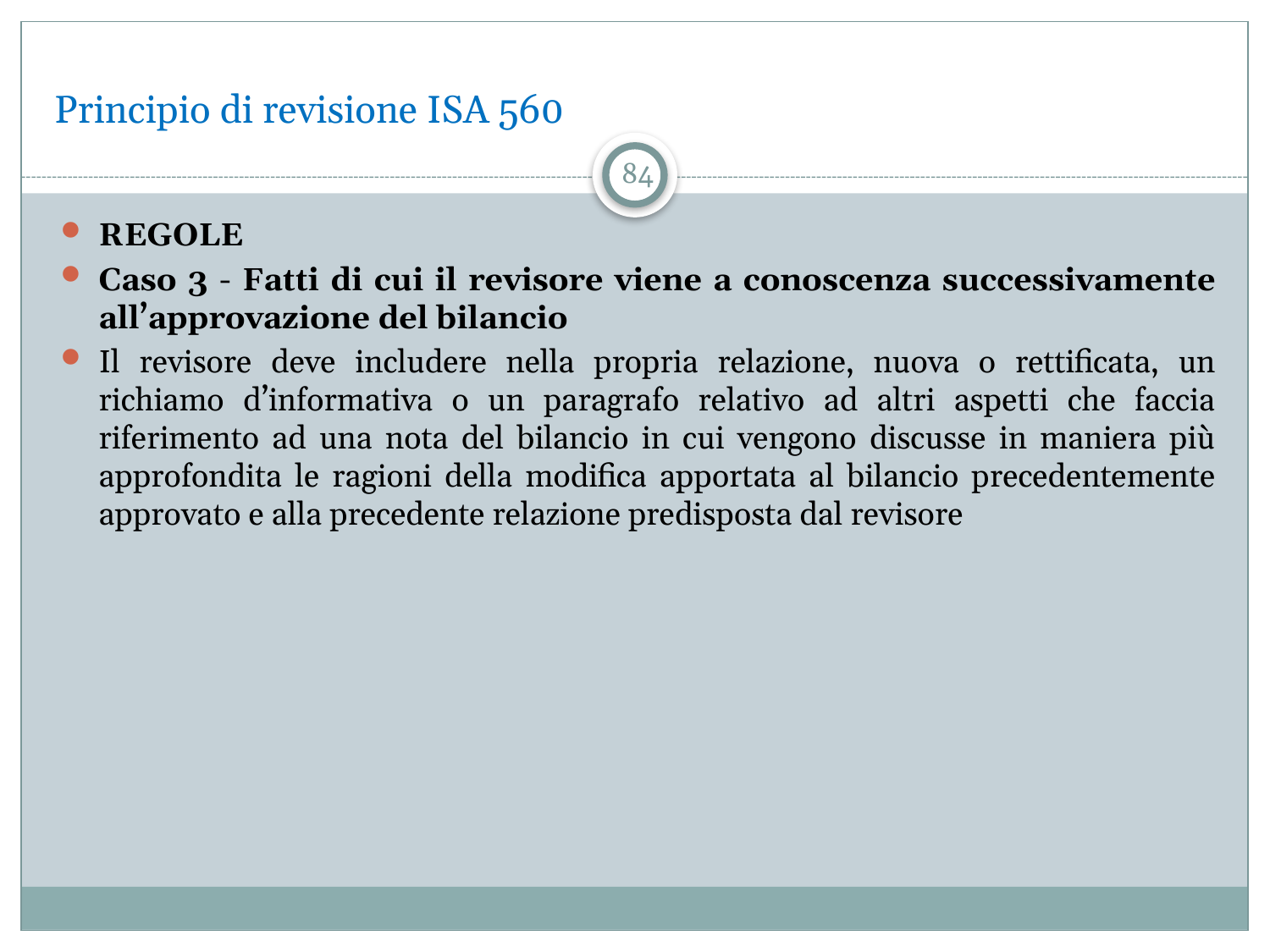

# Principio di revisione ISA 560
84
REGOLE
Caso 3 - Fatti di cui il revisore viene a conoscenza successivamente all’approvazione del bilancio
Il revisore deve includere nella propria relazione, nuova o rettificata, un richiamo d’informativa o un paragrafo relativo ad altri aspetti che faccia riferimento ad una nota del bilancio in cui vengono discusse in maniera più approfondita le ragioni della modifica apportata al bilancio precedentemente approvato e alla precedente relazione predisposta dal revisore